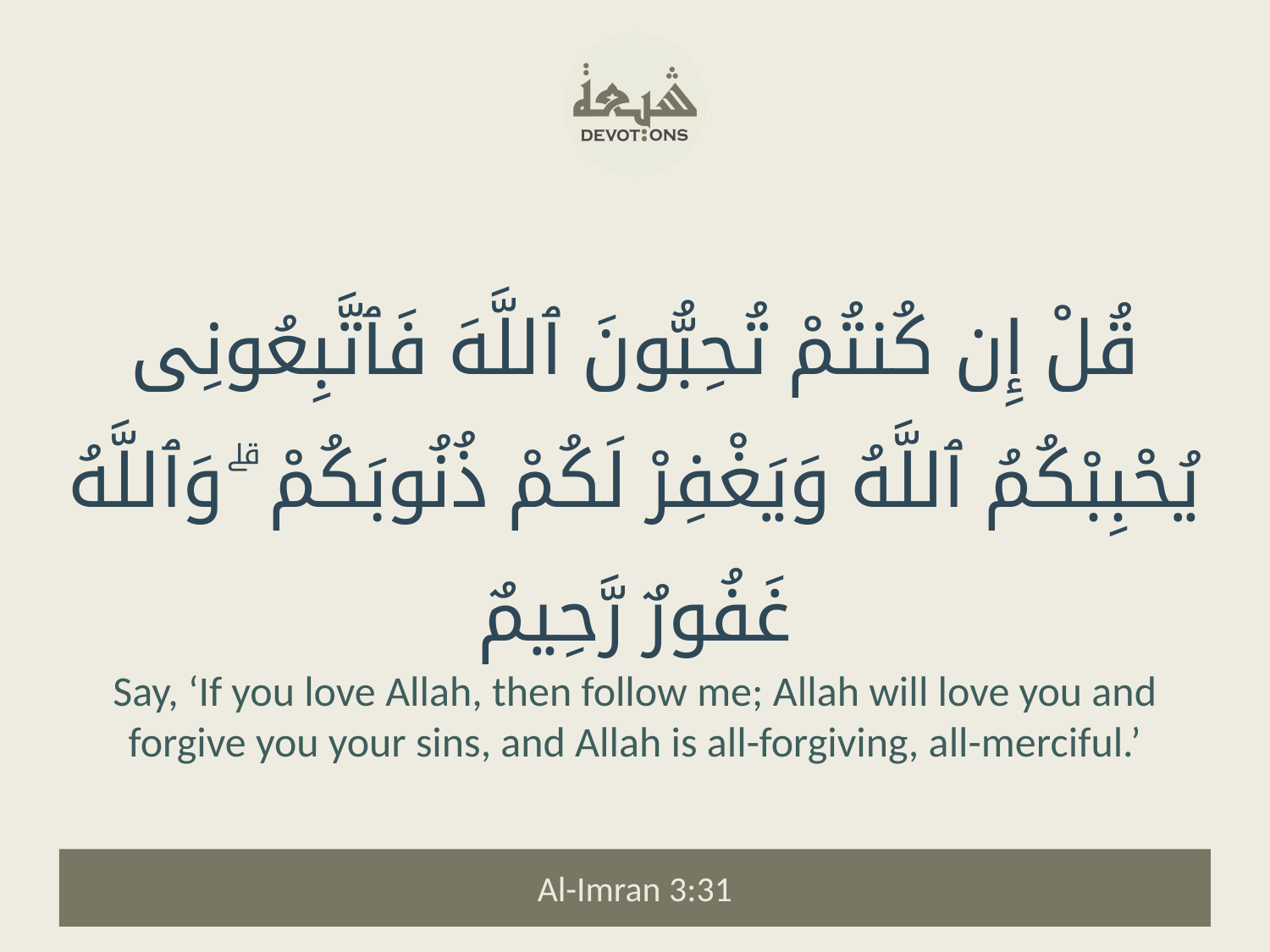

قُلْ إِن كُنتُمْ تُحِبُّونَ ٱللَّهَ فَٱتَّبِعُونِى يُحْبِبْكُمُ ٱللَّهُ وَيَغْفِرْ لَكُمْ ذُنُوبَكُمْ ۗ وَٱللَّهُ غَفُورٌ رَّحِيمٌ
Say, ‘If you love Allah, then follow me; Allah will love you and forgive you your sins, and Allah is all-forgiving, all-merciful.’
Al-Imran 3:31